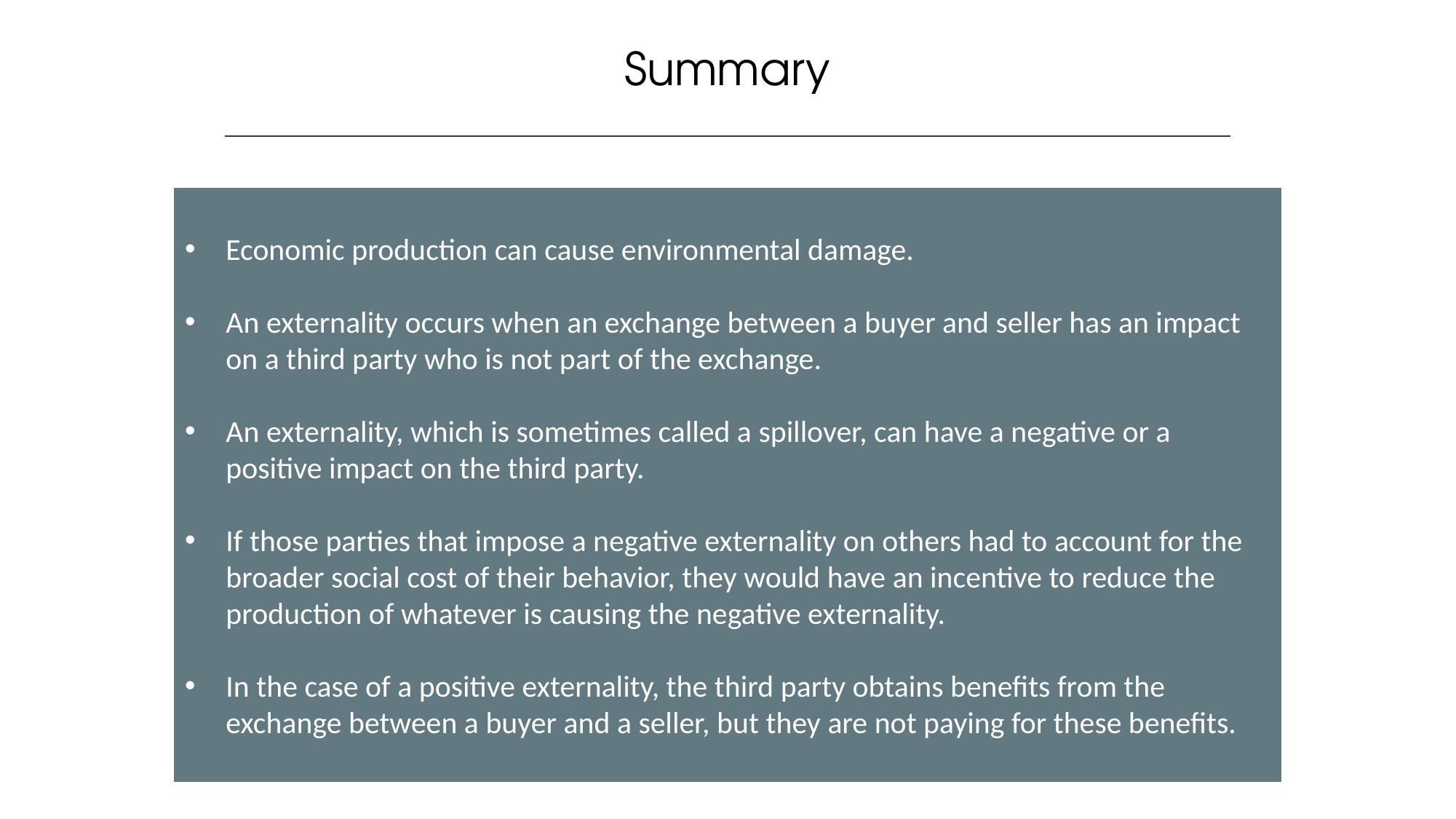

Summary
HAWKES LEARNING

Economic production can cause environmental damage.

An externality occurs when an exchange between a buyer and seller has an impact on a third party who is not part of the exchange.

An externality, which is sometimes called a spillover, can have a negative or a positive impact on the third party.

If those parties that impose a negative externality on others had to account for the broader social cost of their behavior, they would have an incentive to reduce the production of whatever is causing the negative externality.

In the case of a positive externality, the third party obtains benefits from the exchange between a buyer and a seller, but they are not paying for these benefits.